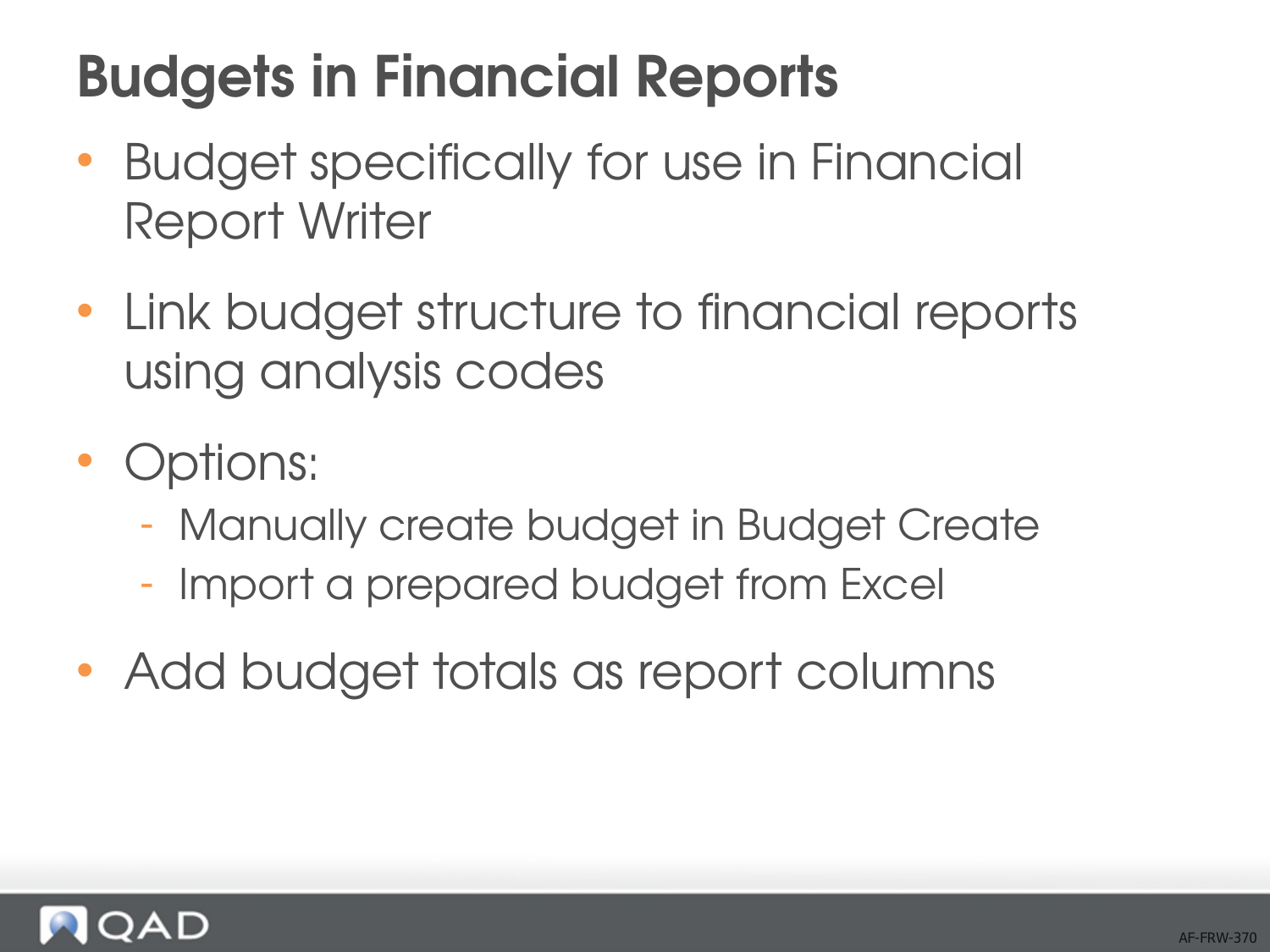

# Budgets in Financial Reports
Budget specifically for use in Financial Report Writer
Link budget structure to financial reports using analysis codes
Options:
Manually create budget in Budget Create
Import a prepared budget from Excel
Add budget totals as report columns

AF-FRW-370